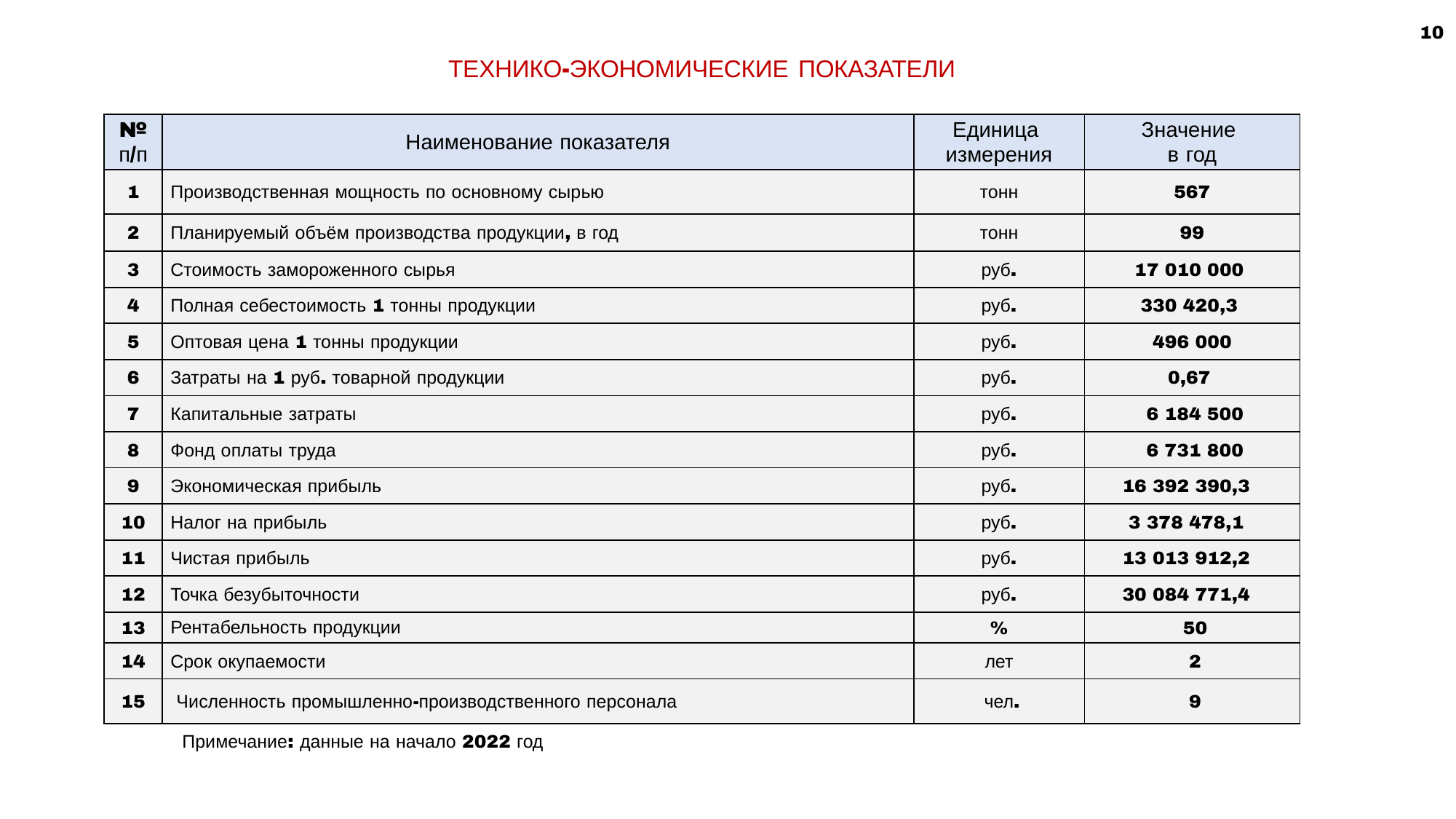

10
# ТЕХНИКО-ЭКОНОМИЧЕСКИЕ ПОКАЗАТЕЛИ
| № п/п | Наименование показателя | Единица измерения | Значение в год |
| --- | --- | --- | --- |
| 1 | Производственная мощность по основному сырью | тонн | 567 |
| 2 | Планируемый объём производства продукции, в год | тонн | 99 |
| 3 | Стоимость замороженного сырья | руб. | 17 010 000 |
| 4 | Полная себестоимость 1 тонны продукции | руб. | 330 420,3 |
| 5 | Оптовая цена 1 тонны продукции | руб. | 496 000 |
| 6 | Затраты на 1 руб. товарной продукции | руб. | 0,67 |
| 7 | Капитальные затраты | руб. | 6 184 500 |
| 8 | Фонд оплаты труда | руб. | 6 731 800 |
| 9 | Экономическая прибыль | руб. | 16 392 390,3 |
| 10 | Налог на прибыль | руб. | 3 378 478,1 |
| 11 | Чистая прибыль | руб. | 13 013 912,2 |
| 12 | Точка безубыточности | руб. | 30 084 771,4 |
| 13 | Рентабельность продукции | % | 50 |
| 14 | Срок окупаемости | лет | 2 |
| 15 | Численность промышленно-производственного персонала | чел. | 9 |
Примечание: данные на начало 2022 год